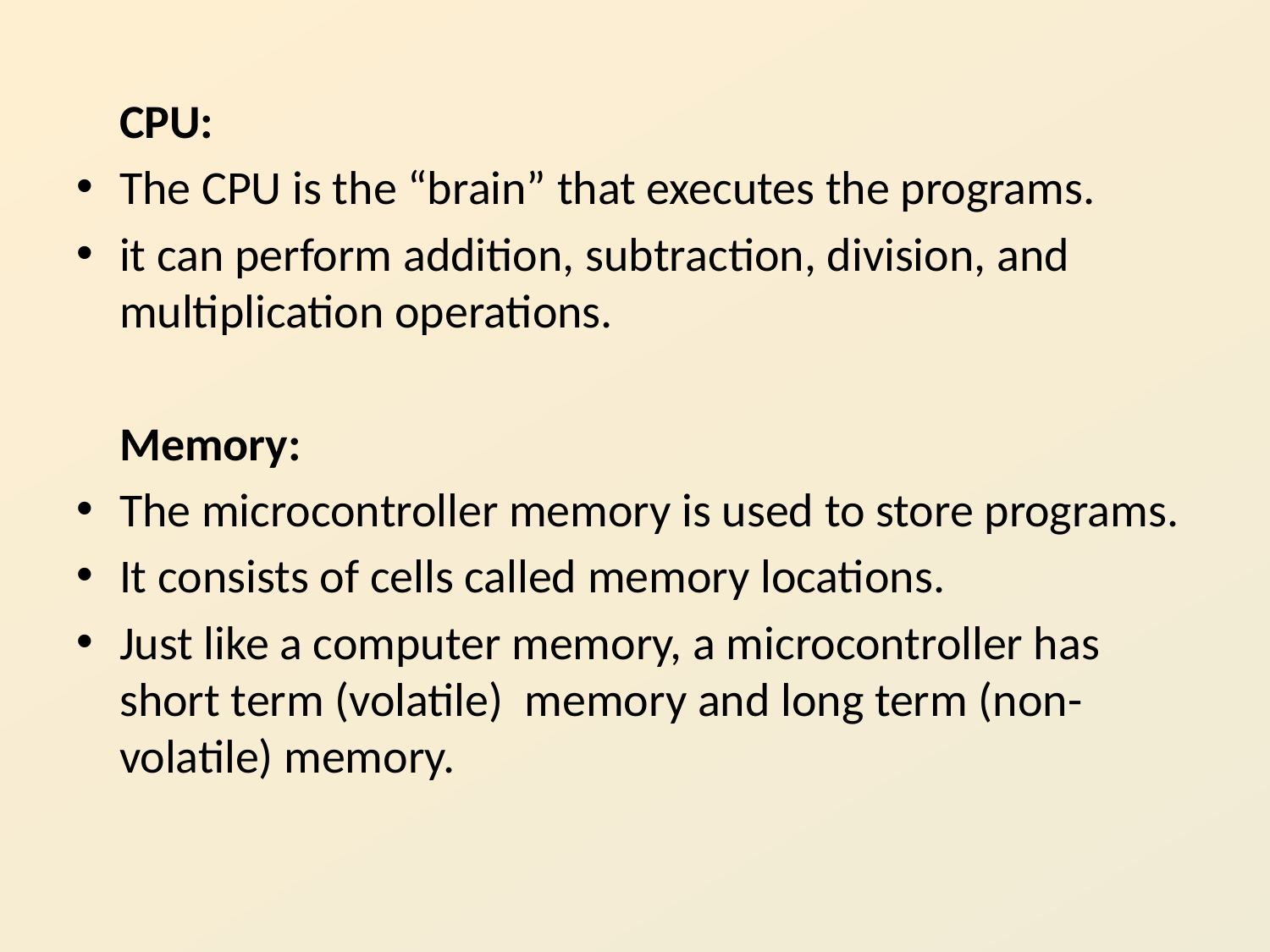

#
    CPU:
The CPU is the “brain” that executes the programs.
it can perform addition, subtraction, division, and multiplication operations.

    Memory:
The microcontroller memory is used to store programs.
It consists of cells called memory locations.
Just like a computer memory, a microcontroller has short term (volatile)  memory and long term (non-volatile) memory.